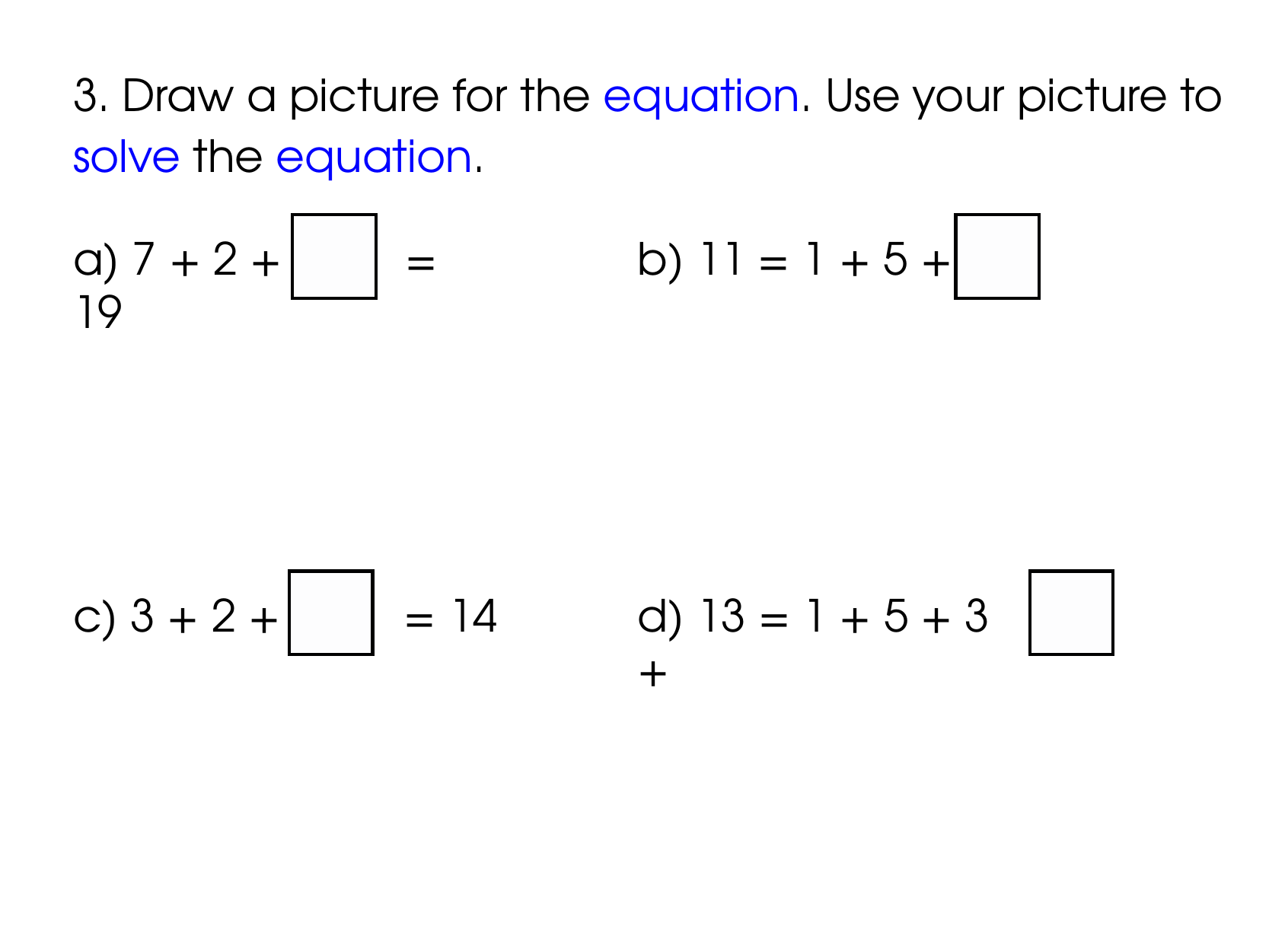

3. Draw a picture for the equation. Use your picture to solve the equation.

a) 7 + 2 +          = 19
b) 11 = 1 + 5 +

c) 3 + 2 +          = 14
d) 13 = 1 + 5 + 3 +